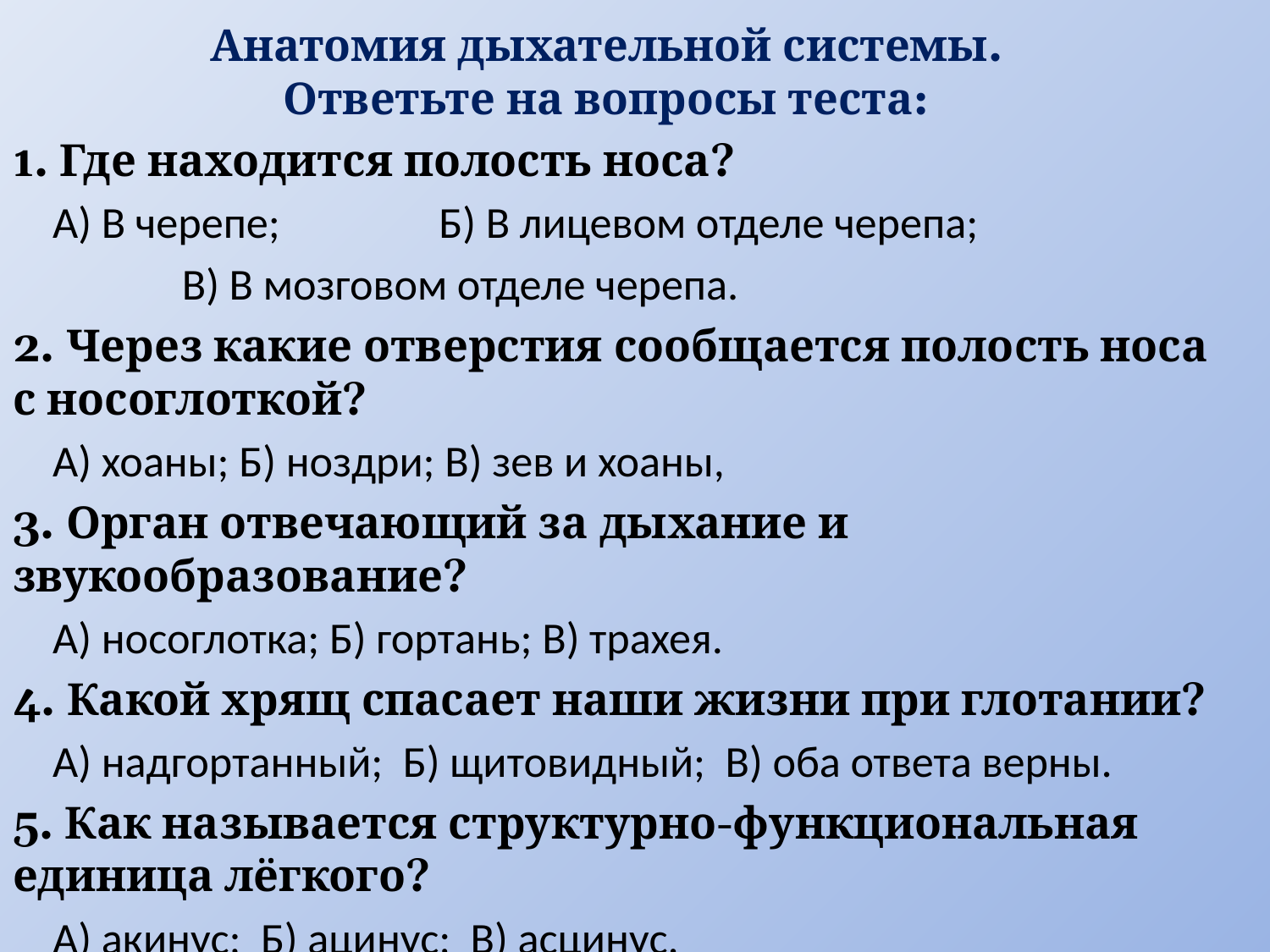

# Анатомия дыхательной системы. Ответьте на вопросы теста:
1. Где находится полость носа?
    А) В черепе;                Б) В лицевом отделе черепа;
                 В) В мозговом отделе черепа.
2. Через какие отверстия сообщается полость носа с носоглоткой?
    А) хоаны; Б) ноздри; В) зев и хоаны,
3. Орган отвечающий за дыхание и звукообразование?
    А) носоглотка; Б) гортань; В) трахея.
4. Какой хрящ спасает наши жизни при глотании?
    А) надгортанный;  Б) щитовидный;  В) оба ответа верны.
5. Как называется структурно-функциональная единица лёгкого?
    А) акинус;  Б) ацинус;  В) асцинус.